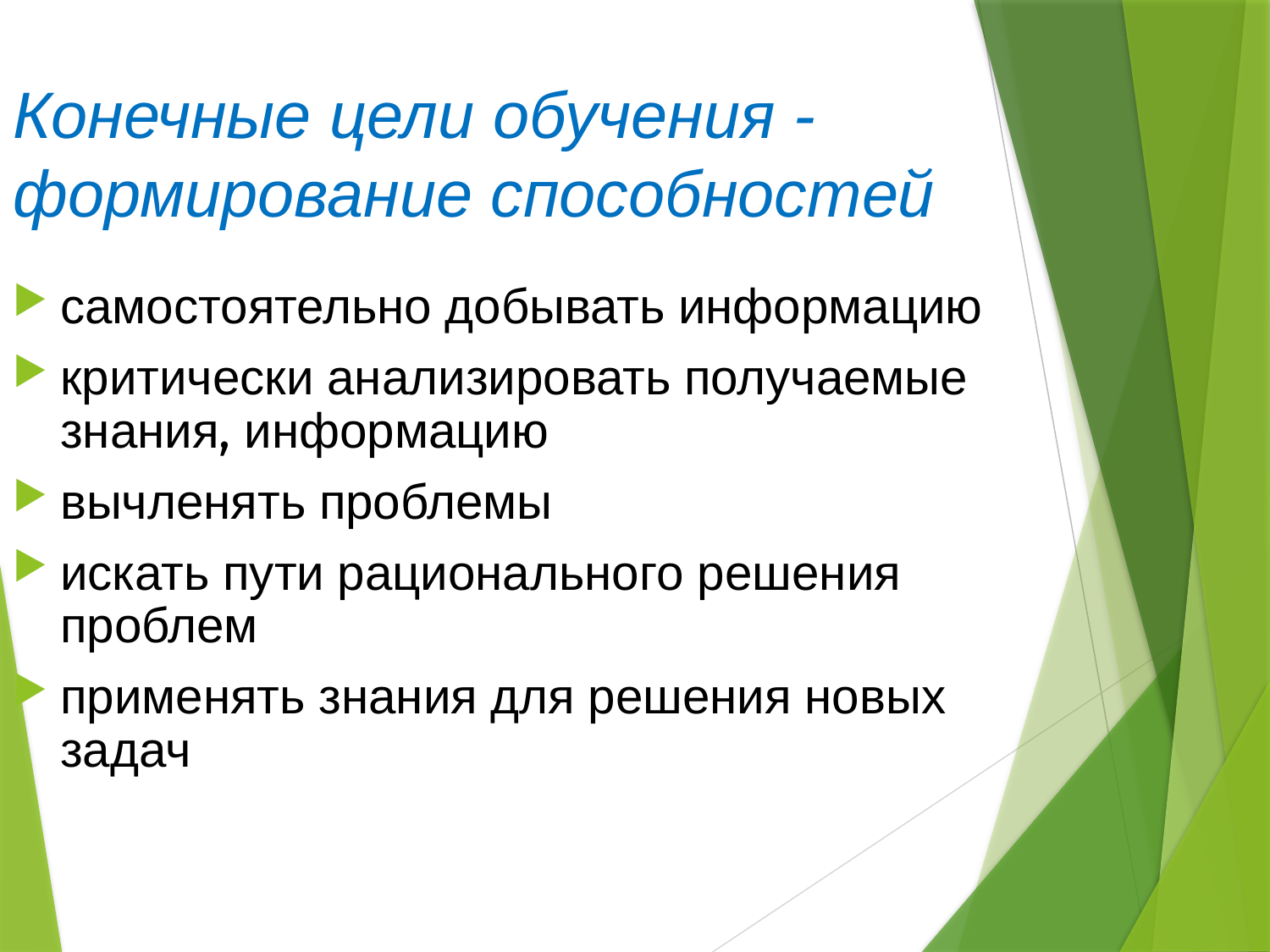

Конечные цели обучения - формирование способностей
самостоятельно добывать информацию
критически анализировать получаемые знания, информацию
вычленять проблемы
искать пути рационального решения проблем
применять знания для решения новых задач